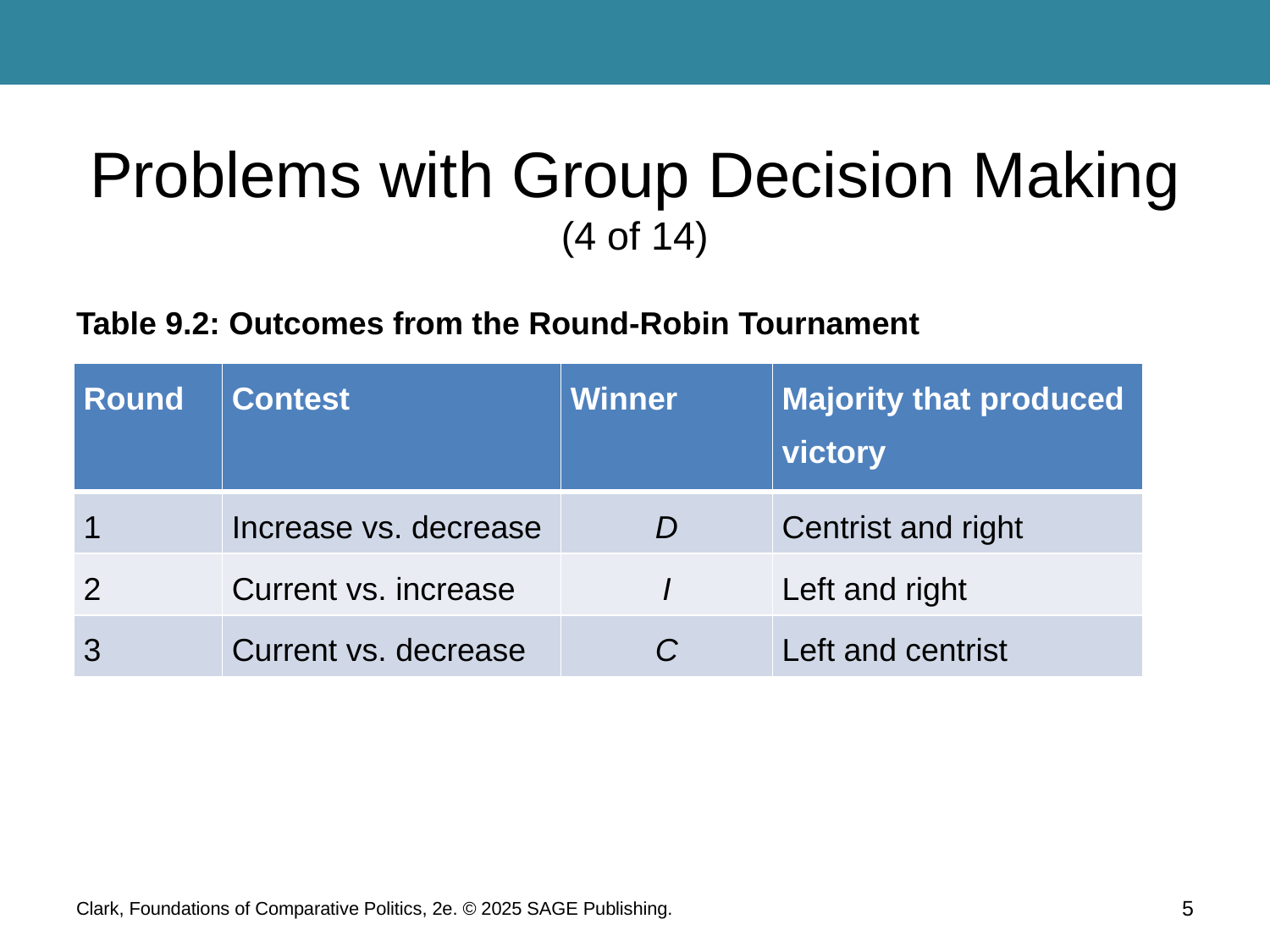

# Problems with Group Decision Making (4 of 14)
Table 9.2: Outcomes from the Round-Robin Tournament

| Round | Contest | Winner | Majority that produced victory |
| --- | --- | --- | --- |
| 1 | Increase vs. decrease | D | Centrist and right |
| 2 | Current vs. increase | I | Left and right |
| 3 | Current vs. decrease | C | Left and centrist |
Clark, Foundations of Comparative Politics, 2e. © 2025 SAGE Publishing.
5